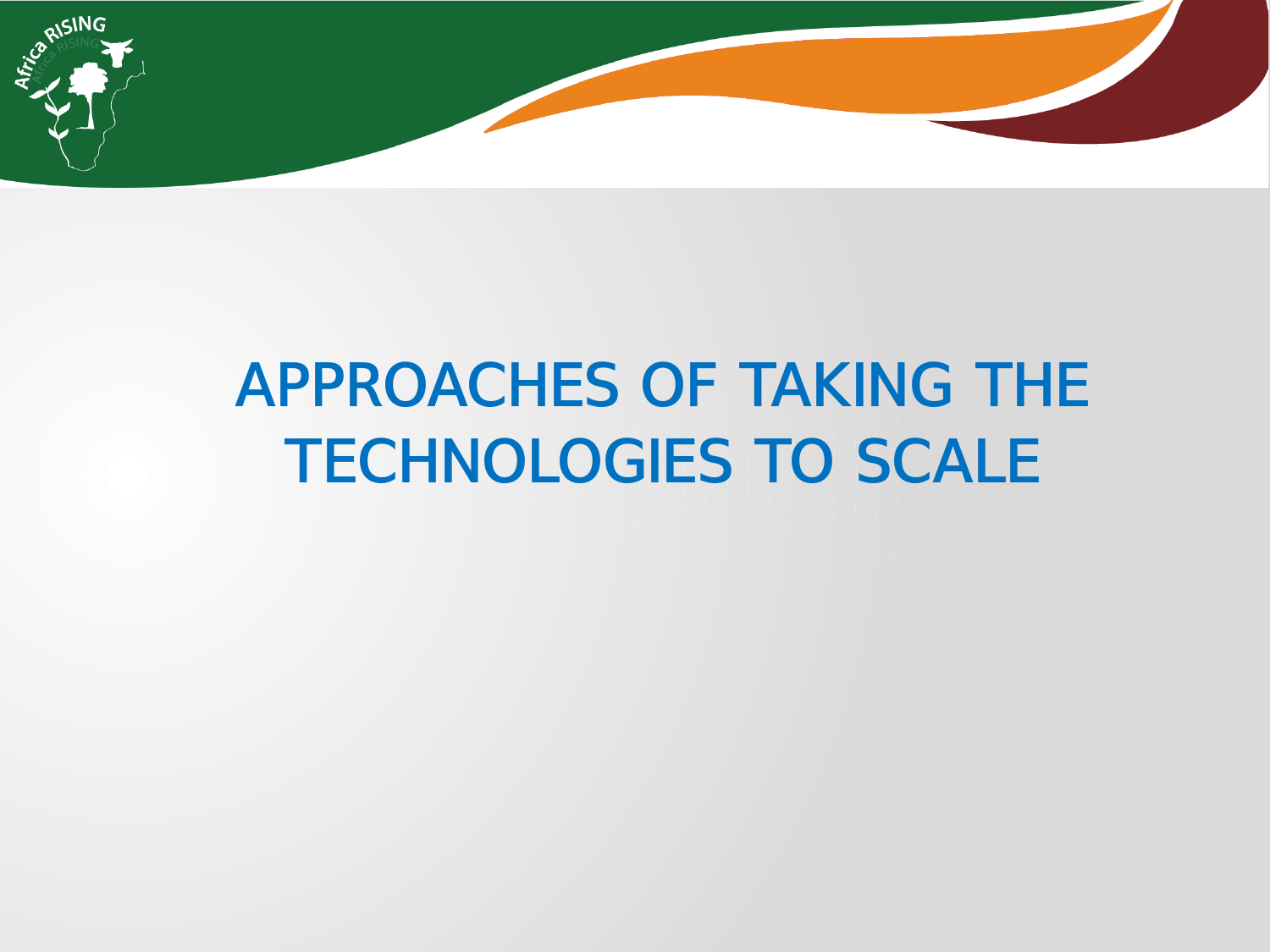

APPROACHES OF TAKING THE TECHNOLOGIES TO SCALE